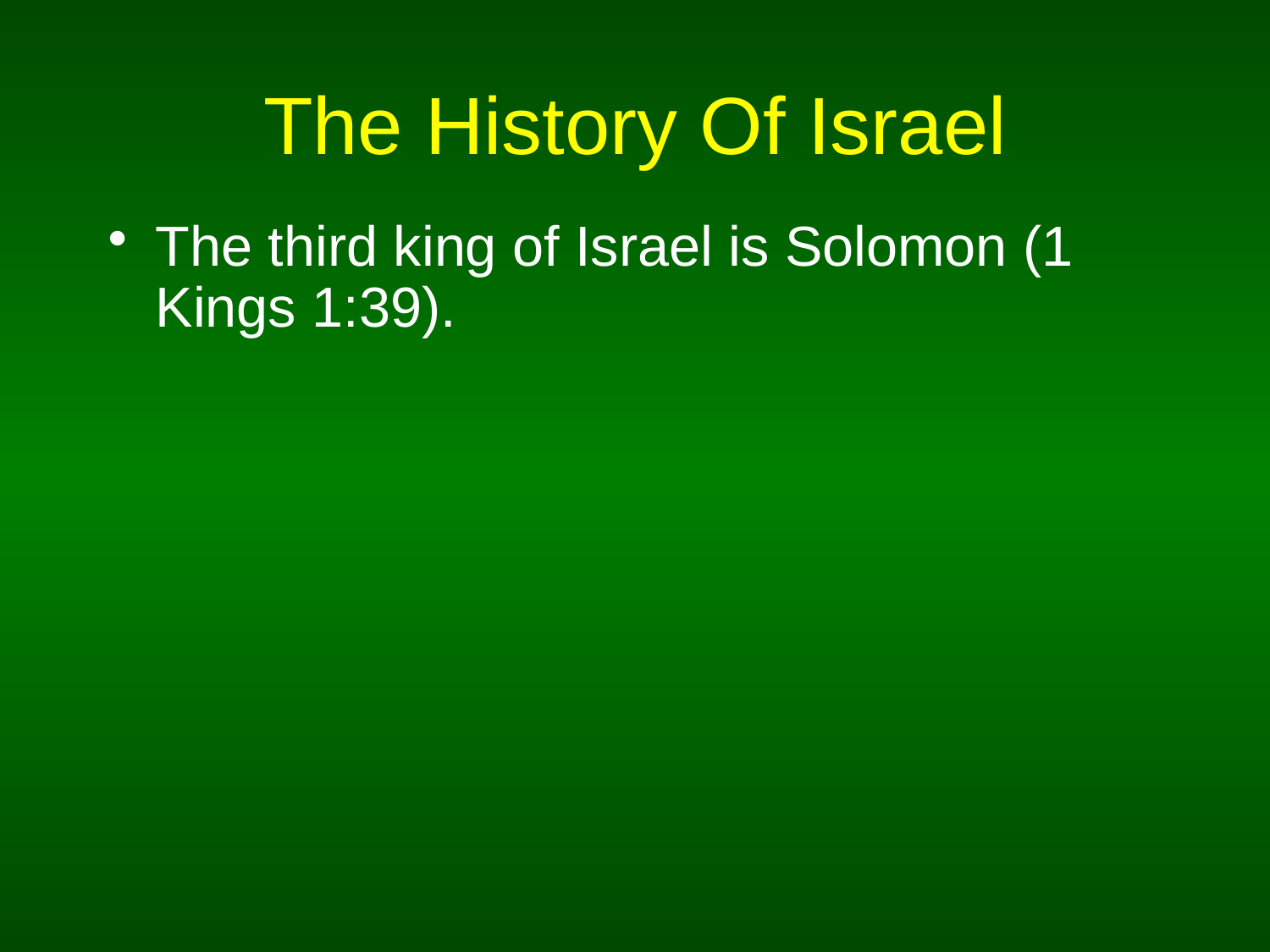

# The History Of Israel
The third king of Israel is Solomon (1 Kings 1:39).